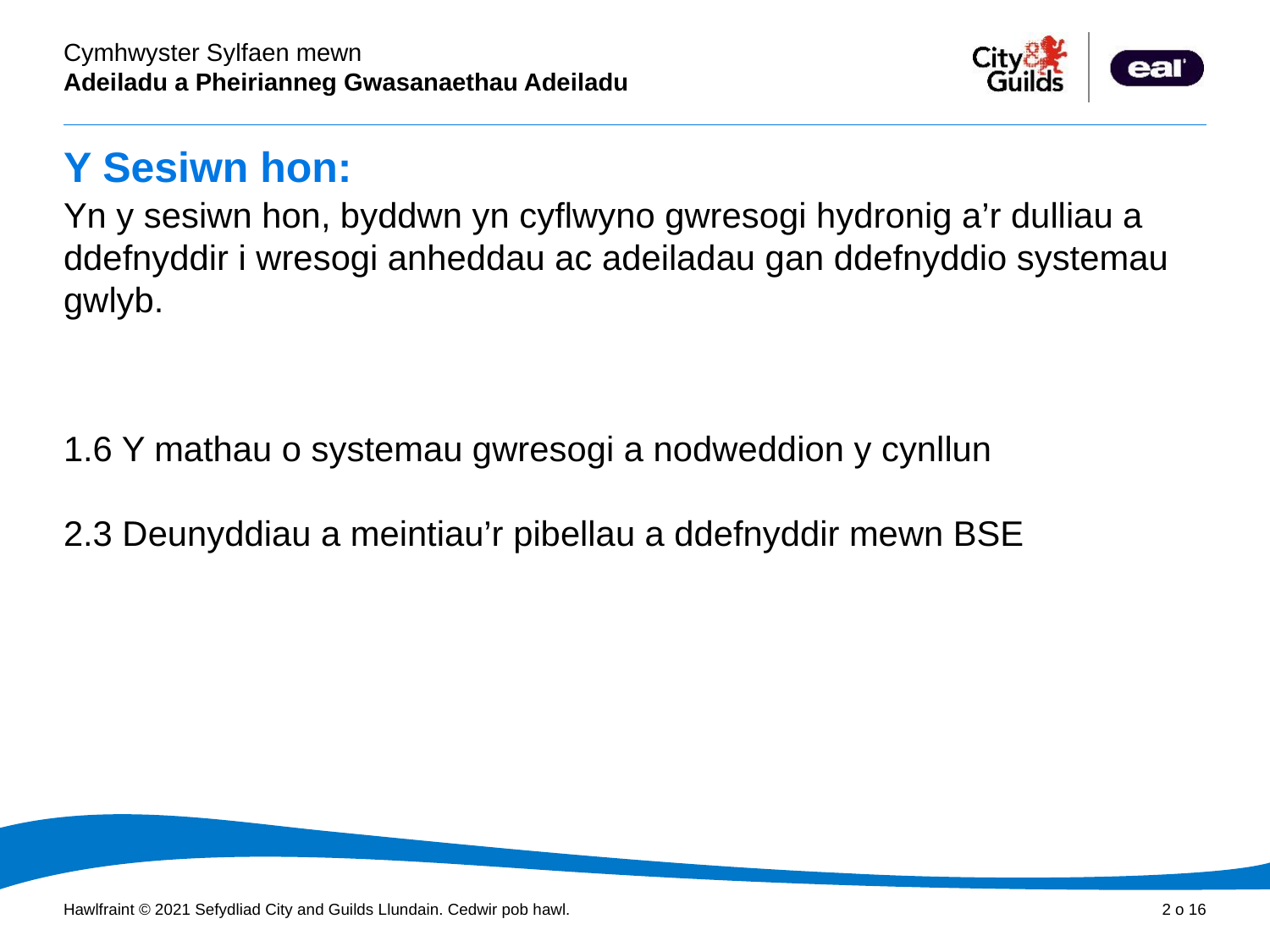

# Y Sesiwn hon:
Yn y sesiwn hon, byddwn yn cyflwyno gwresogi hydronig a’r dulliau a ddefnyddir i wresogi anheddau ac adeiladau gan ddefnyddio systemau gwlyb.

1.6 Y mathau o systemau gwresogi a nodweddion y cynllun

2.3 Deunyddiau a meintiau’r pibellau a ddefnyddir mewn BSE